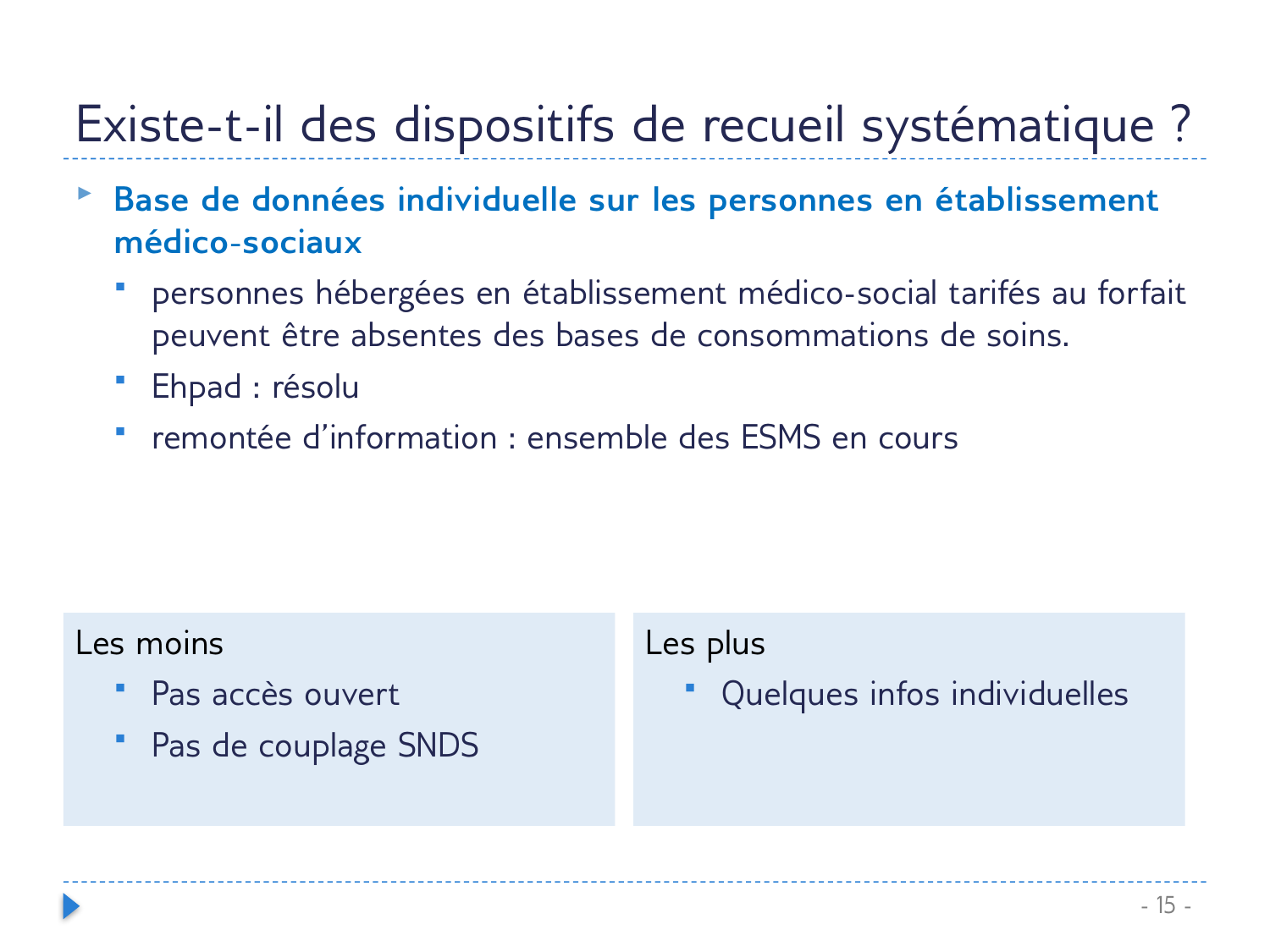

3
# Existe-t-il des dispositifs de recueil systématique ?
Base de données individuelle sur les personnes en établissement médico-sociaux
personnes hébergées en établissement médico-social tarifés au forfait peuvent être absentes des bases de consommations de soins.
Ehpad : résolu
remontée d’information : ensemble des ESMS en cours
Les moins
Pas accès ouvert
Pas de couplage SNDS
Les plus
Quelques infos individuelles
- 15 -